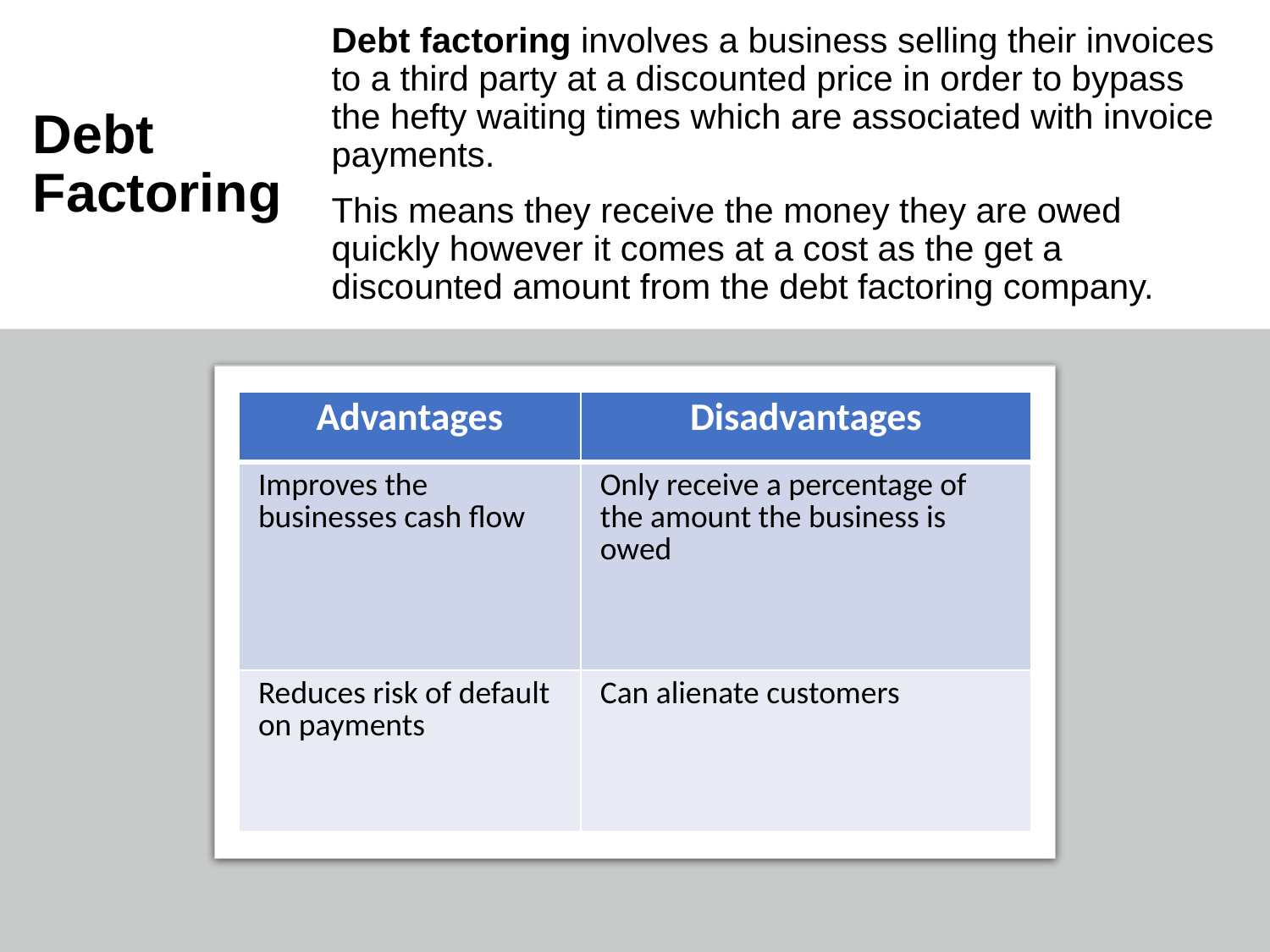

Debt factoring involves a business selling their invoices to a third party at a discounted price in order to bypass the hefty waiting times which are associated with invoice payments.
This means they receive the money they are owed quickly however it comes at a cost as the get a discounted amount from the debt factoring company.
# Debt Factoring

| Advantages | Disadvantages |
| --- | --- |
| Improves the businesses cash flow | Only receive a percentage of the amount the business is owed |
| Reduces risk of default on payments | Can alienate customers |